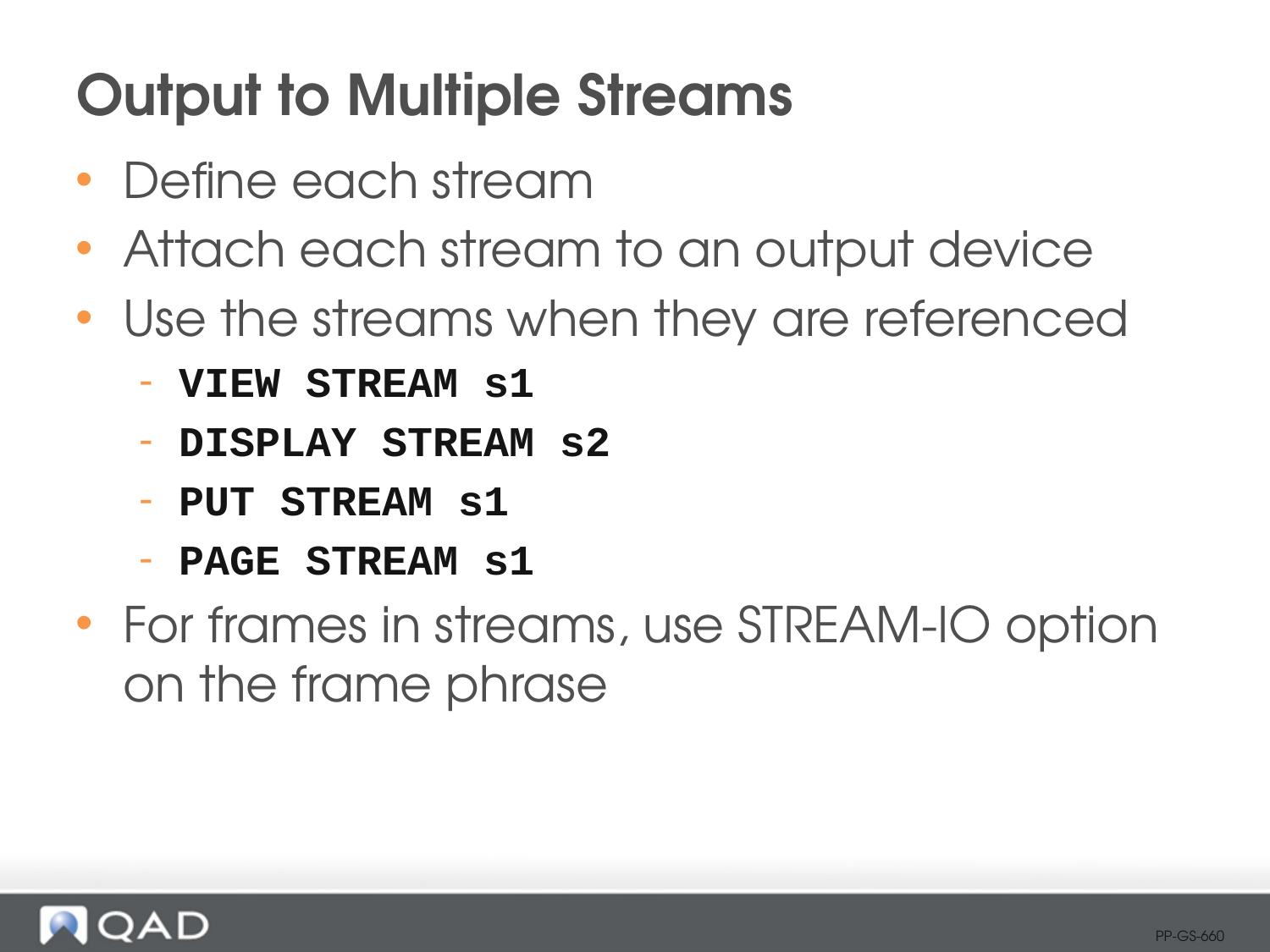

# Output to Multiple Streams
Define each stream
Attach each stream to an output device
Use the streams when they are referenced
VIEW STREAM s1
DISPLAY STREAM s2
PUT STREAM s1
PAGE STREAM s1
For frames in streams, use STREAM-IO option on the frame phrase
PP-GS-660